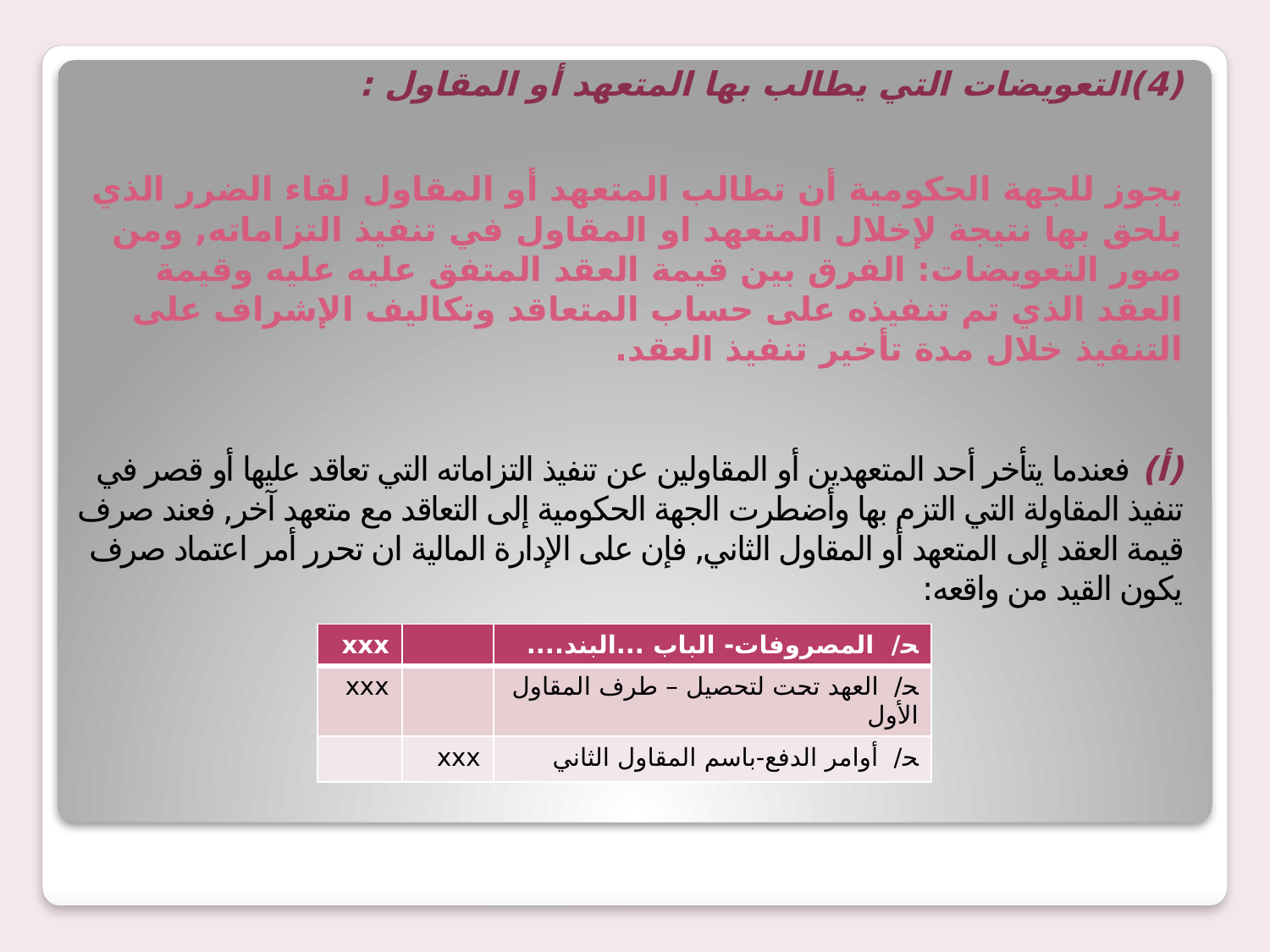

# (4)التعويضات التي يطالب بها المتعهد أو المقاول : يجوز للجهة الحكومية أن تطالب المتعهد أو المقاول لقاء الضرر الذي يلحق بها نتيجة لإخلال المتعهد او المقاول في تنفيذ التزاماته, ومن صور التعويضات: الفرق بين قيمة العقد المتفق عليه عليه وقيمة العقد الذي تم تنفيذه على حساب المتعاقد وتكاليف الإشراف على التنفيذ خلال مدة تأخير تنفيذ العقد. (أ) فعندما يتأخر أحد المتعهدين أو المقاولين عن تنفيذ التزاماته التي تعاقد عليها أو قصر في تنفيذ المقاولة التي التزم بها وأضطرت الجهة الحكومية إلى التعاقد مع متعهد آخر, فعند صرف قيمة العقد إلى المتعهد أو المقاول الثاني, فإن على الإدارة المالية ان تحرر أمر اعتماد صرف يكون القيد من واقعه:
| xxx |  | ﺤ/ المصروفات- الباب ...البند.... |
| --- | --- | --- |
| xxx |  | ﺤ/ العهد تحت لتحصيل – طرف المقاول الأول |
|  | xxx | ﺤ/ أوامر الدفع-باسم المقاول الثاني |